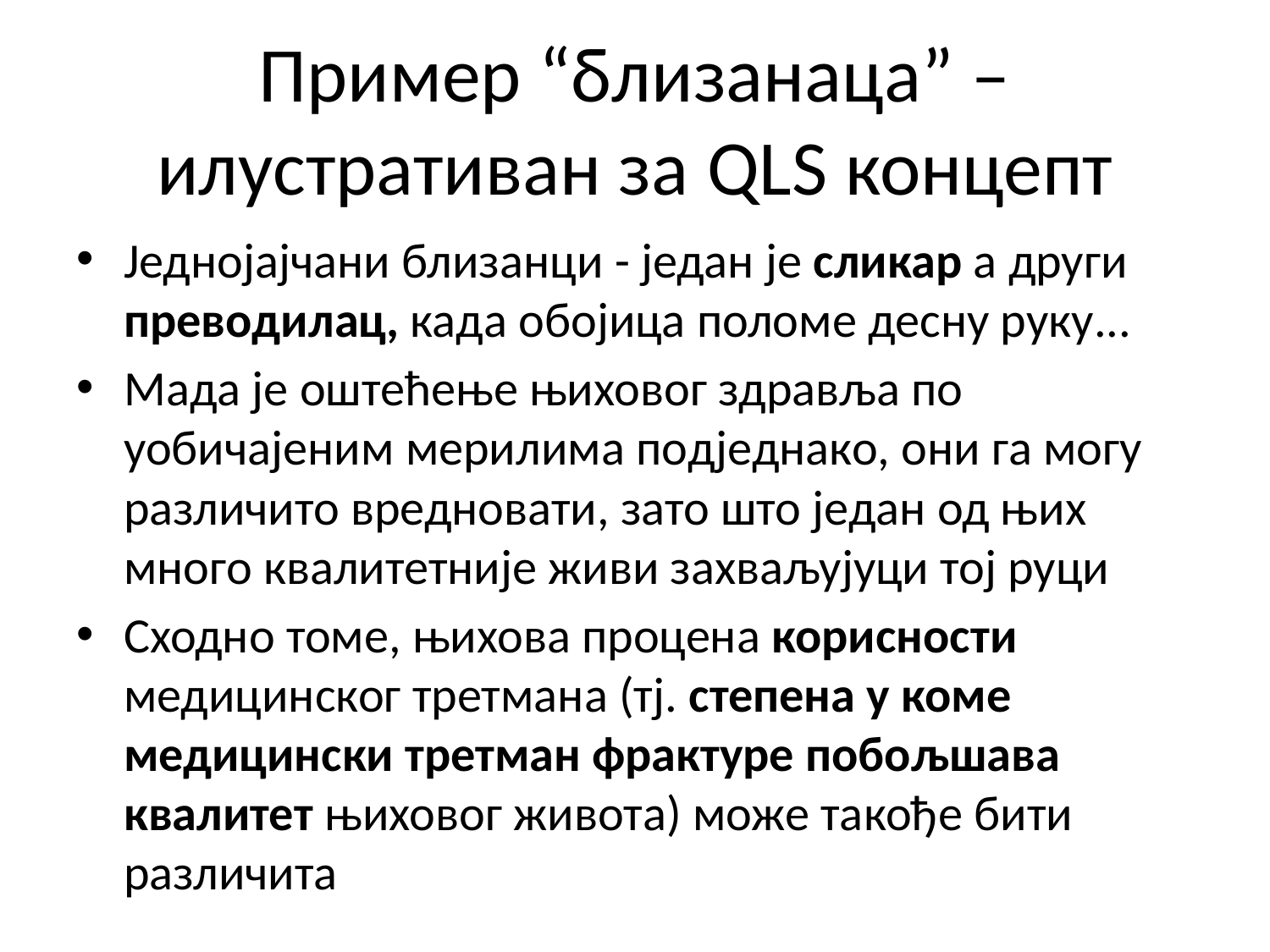

# Пример “близанаца” – илустративан за QLS концепт
Једнојајчани близанци - један је сликар а други преводилац, када обојица поломе десну руку...
Мада је оштећење њиховог здравља по уобичајеним мерилима подједнако, они га могу различито вредновати, зато што један од њих много квалитетније живи захваљујуци тој руци
Сходно томе, њихова процена корисности медицинског третмана (тј. степена у коме медицински третман фрактуре побољшава квалитет њиховог живота) може такође бити различита